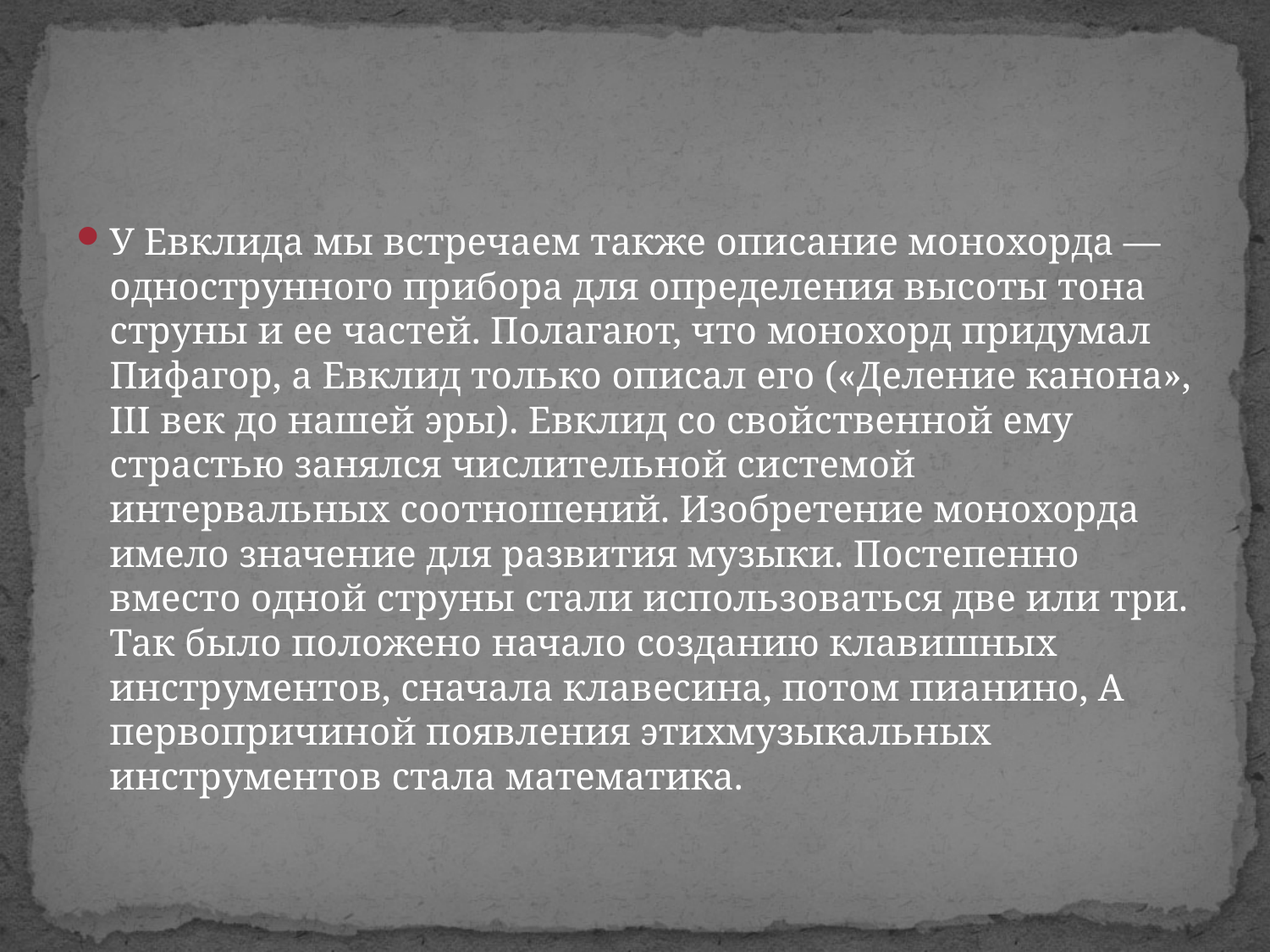

#
У Евклида мы встречаем также описание монохорда — однострунного прибора для определения высоты тона струны и ее частей. Полагают, что монохорд придумал Пифагор, а Евклид только описал его («Деление канона», III век до нашей эры). Евклид со свойственной ему страстью занялся числительной системой интервальных соотношений. Изобретение монохорда имело значение для развития музыки. Постепенно вместо одной струны стали использоваться две или три. Так было положено начало созданию клавишных инструментов, сначала клавесина, потом пианино, А первопричиной появления этихмузыкальных инструментов стала математика.